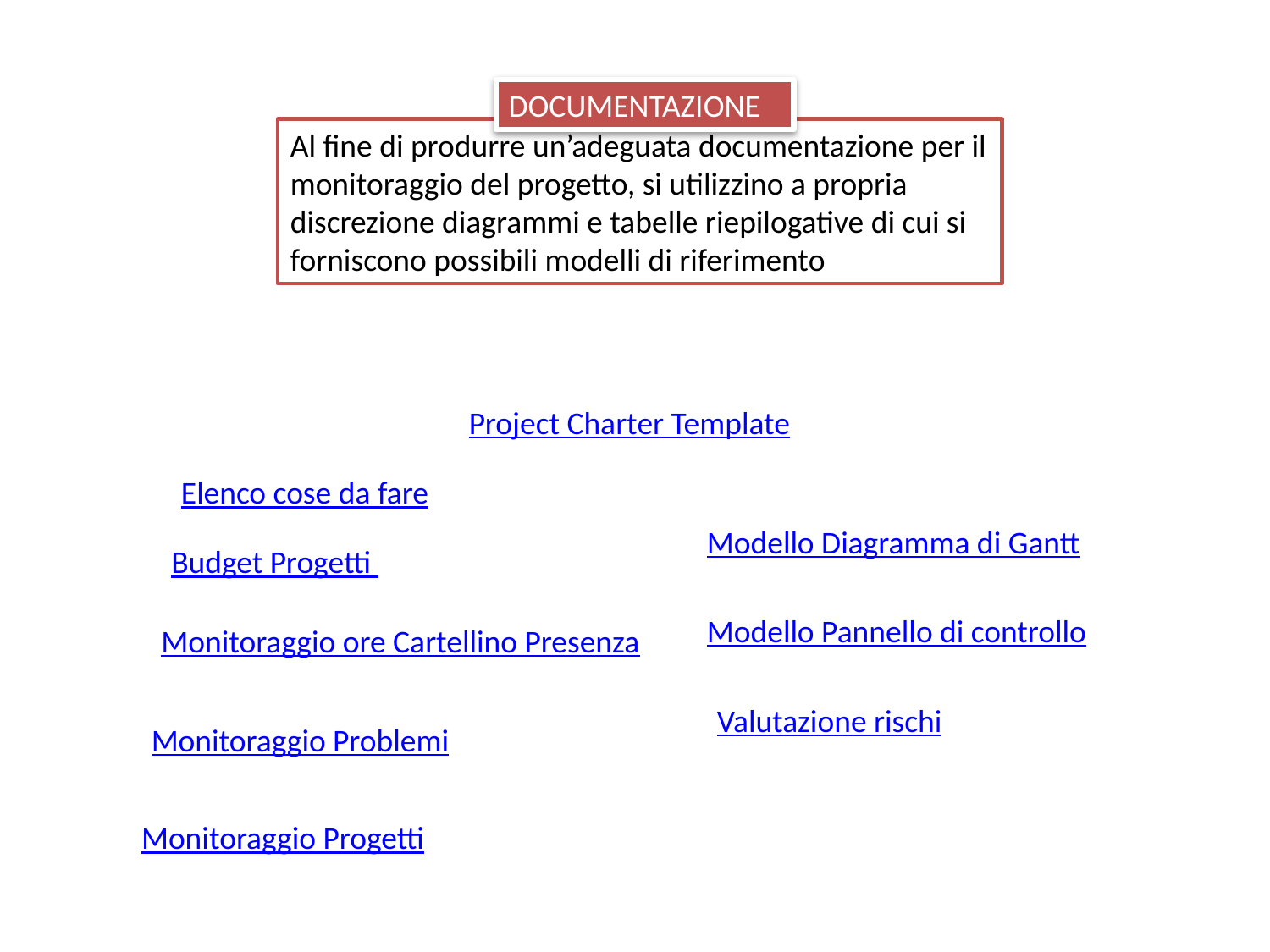

DOCUMENTAZIONE
Al fine di produrre un’adeguata documentazione per il monitoraggio del progetto, si utilizzino a propria discrezione diagrammi e tabelle riepilogative di cui si forniscono possibili modelli di riferimento
Project Charter Template
Elenco cose da fare
Modello Diagramma di Gantt
Budget Progetti
Modello Pannello di controllo
Monitoraggio ore Cartellino Presenza
Valutazione rischi
Monitoraggio Problemi
Monitoraggio Progetti